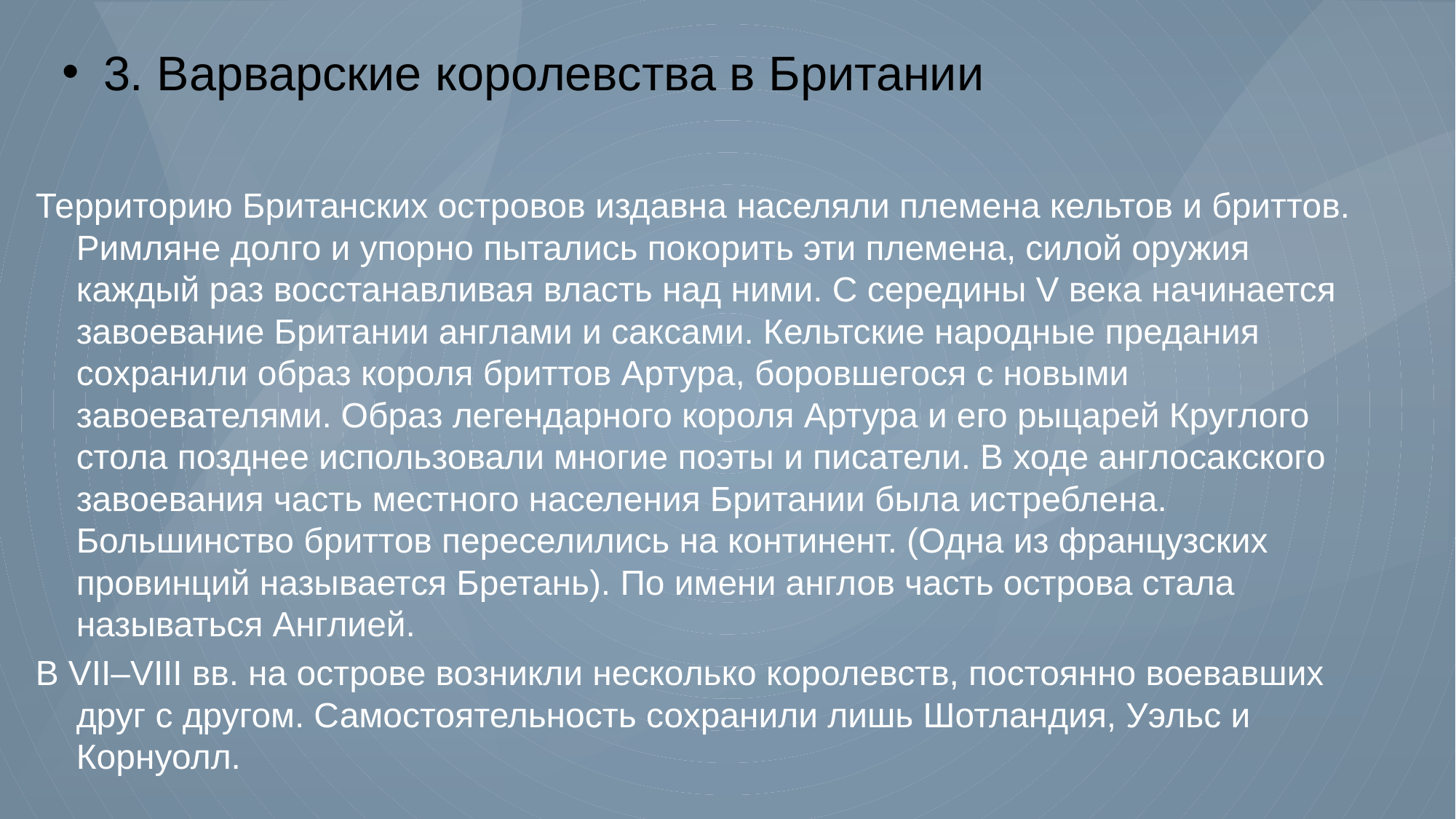

# 3. Варварские королевства в Британии

Территорию Британских островов издавна населяли племена кельтов и бриттов. Римляне долго и упорно пытались покорить эти племена, силой оружия каждый раз восстанавливая власть над ними. С середины V века начинается завоевание Британии англами и саксами. Кельтские народные предания сохранили образ короля бриттов Артура, боровшегося с новыми завоевателями. Образ легендарного короля Артура и его рыцарей Круглого стола позднее использовали многие поэты и писатели. В ходе англосакского завоевания часть местного населения Британии была истреблена. Большинство бриттов переселились на континент. (Одна из французских провинций называется Бретань). По имени англов часть острова стала называться Англией.
В VII–VIII вв. на острове возникли несколько королевств, постоянно воевавших друг с другом. Самостоятельность сохранили лишь Шотландия, Уэльс и Корнуолл.